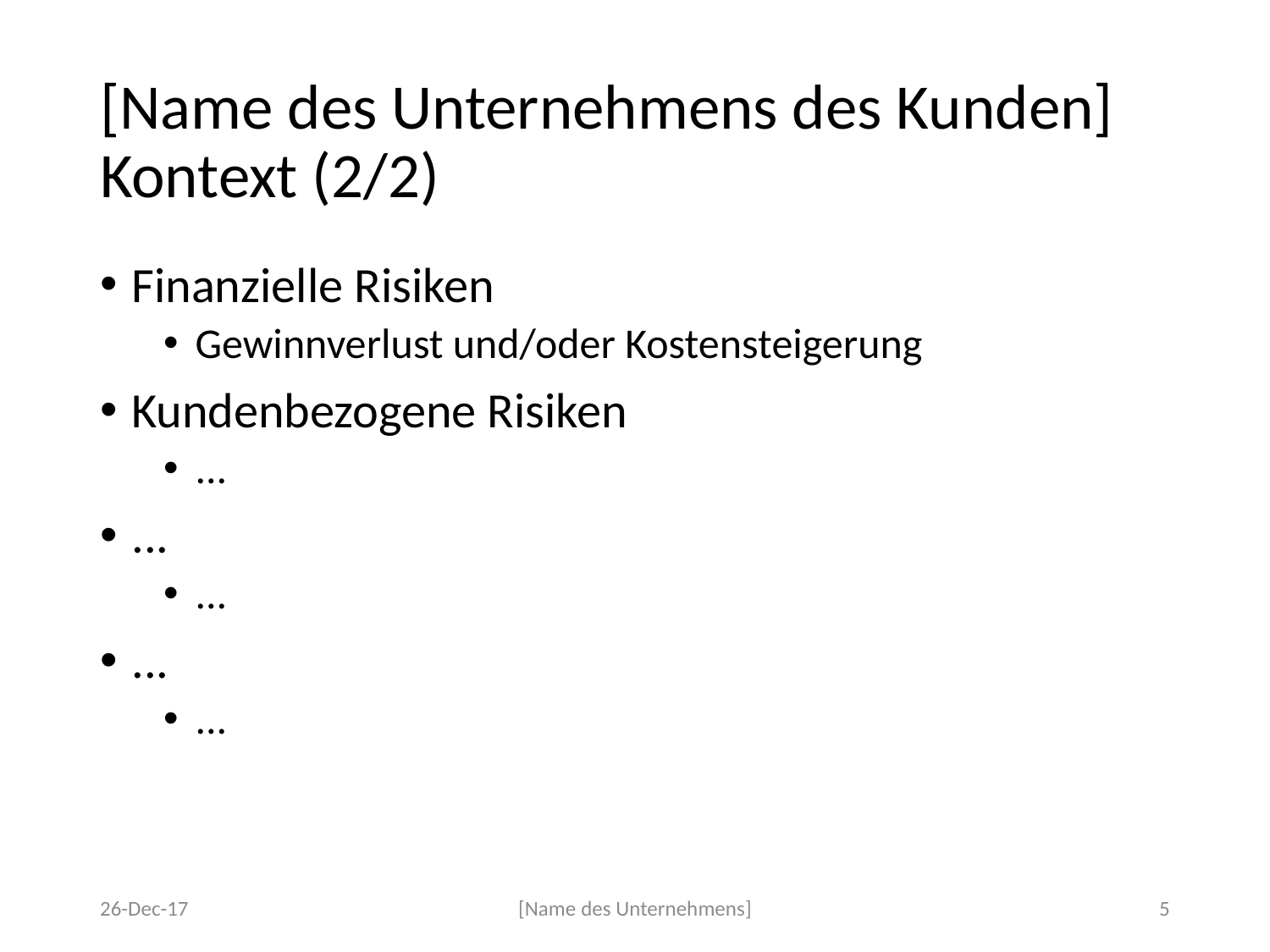

# [Name des Unternehmens des Kunden] Kontext (2/2)
Finanzielle Risiken
Gewinnverlust und/oder Kostensteigerung
Kundenbezogene Risiken
...
...
...
...
...
26-Dec-17
[Name des Unternehmens]
5